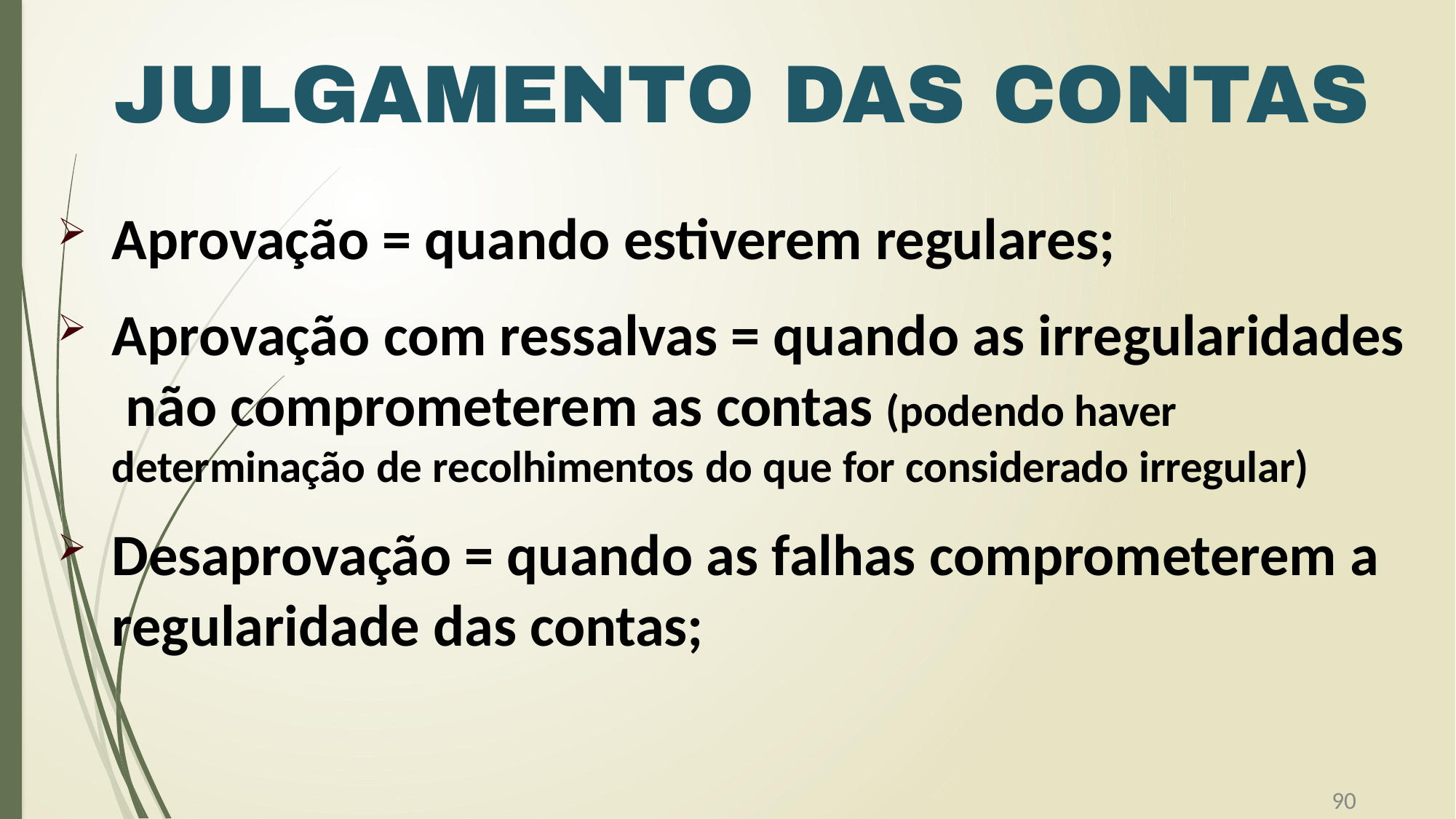

JULGAMENTO DAS CONTAS
Aprovação = quando estiverem regulares;

Aprovação com ressalvas = quando as irregularidades  não comprometerem as contas (podendo haver  determinação de recolhimentos do que for considerado irregular)

Desaprovação = quando as falhas comprometerem a  regularidade das contas;

90